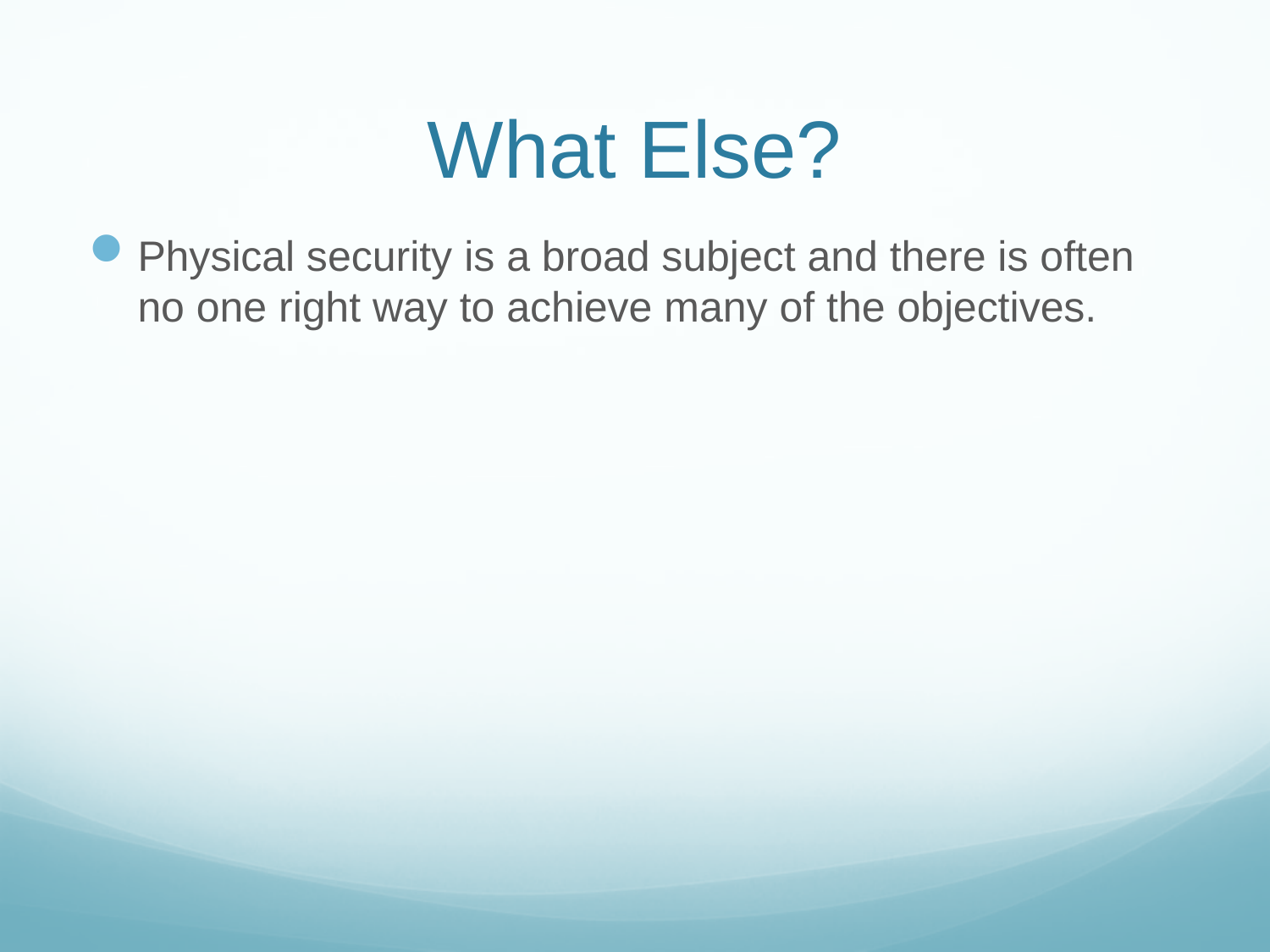

# What Else?
Physical security is a broad subject and there is often no one right way to achieve many of the objectives.